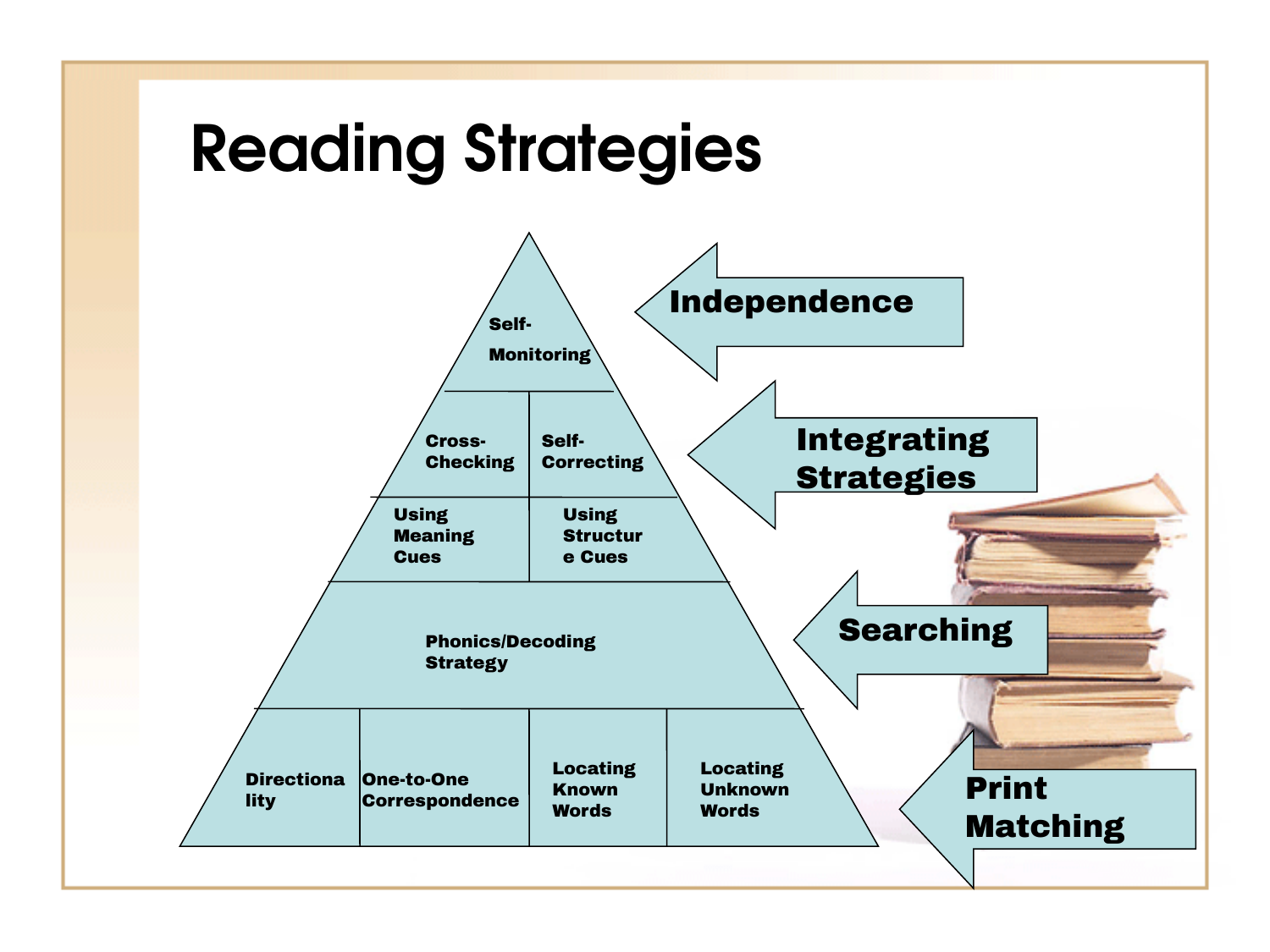

# Reading Strategies

Independence
Self-
Monitoring

Integrating Strategies
Cross-Checking
Self-Correcting

Using Meaning Cues
Using Structure Cues

Searching
Phonics/Decoding Strategy

Locating Known Words
Locating Unknown Words
Directionality
One-to-One Correspondence
Print Matching